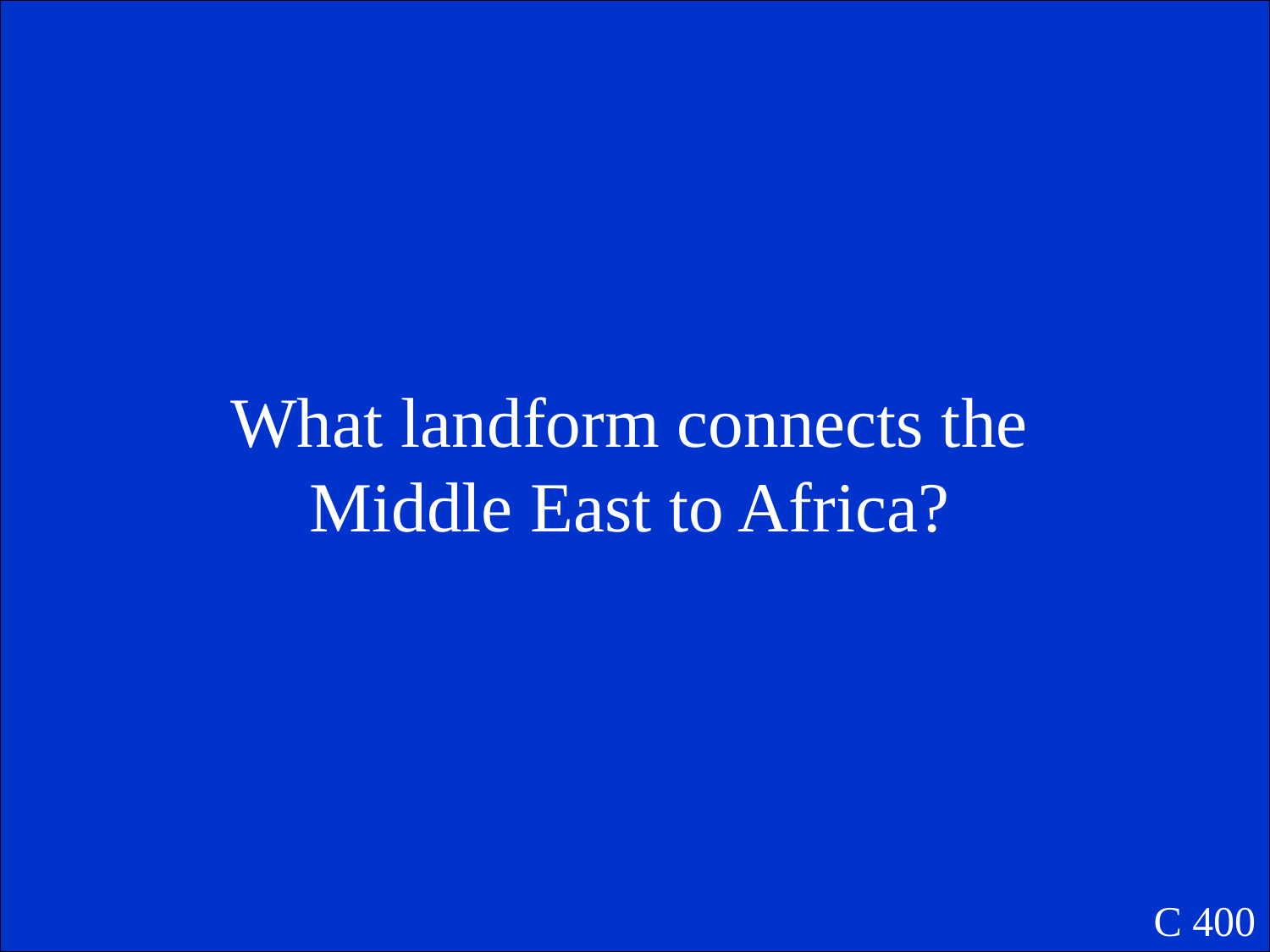

What landform connects the Middle East to Africa?
C 400